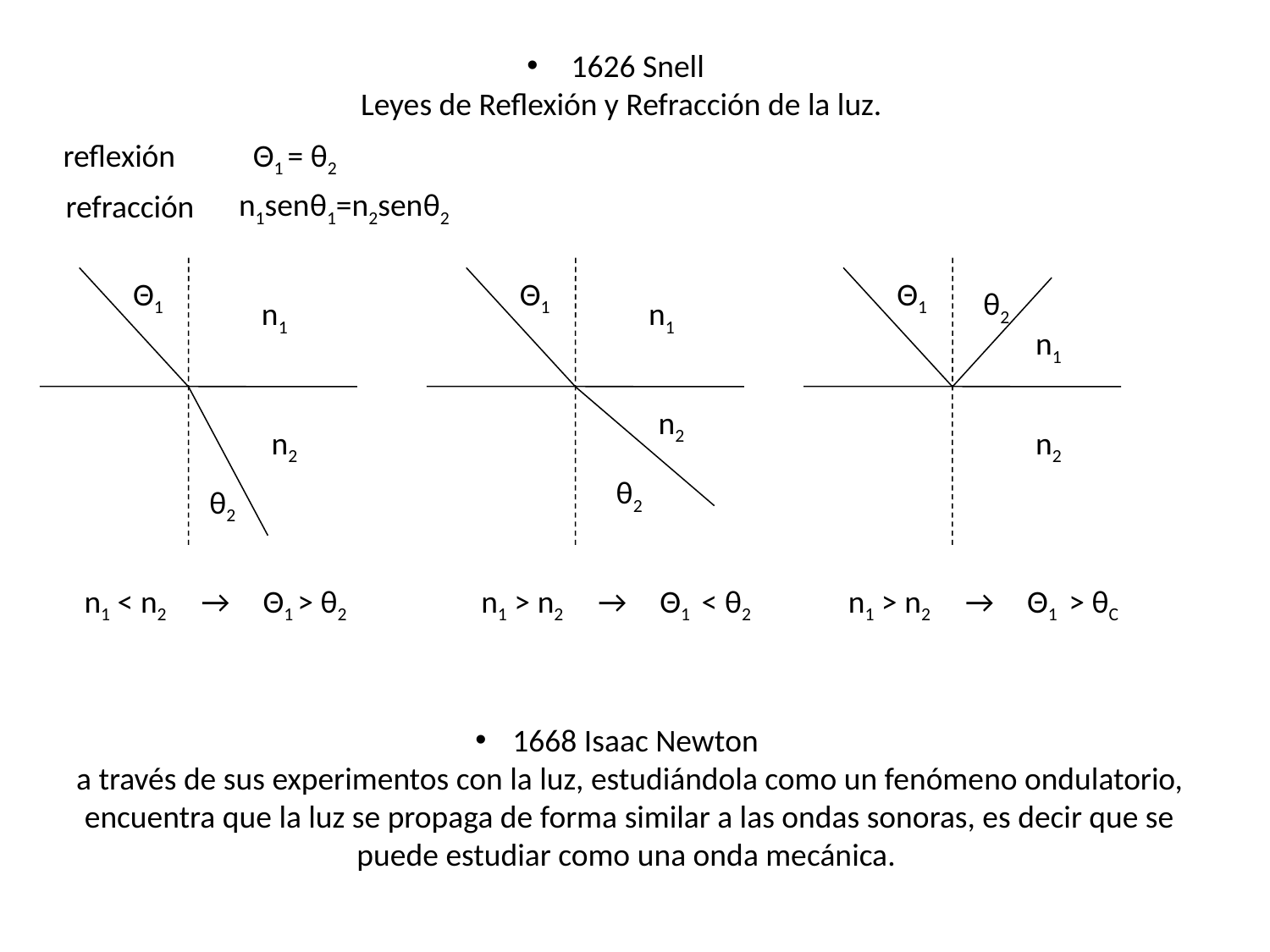

1626 Snell
Leyes de Reflexión y Refracción de la luz.
reflexión
Θ1 = θ2
n1senθ1=n2senθ2
refracción
Θ1
Θ1
Θ1
 θ2
n1
n1
n1
n2
n2
n2
 θ2
 θ2
n1 < n2
→
Θ1 > θ2
n1 > n2
→
Θ1  < θ2
n1 > n2
→
Θ1  > θC
 1668 Isaac Newton
a través de sus experimentos con la luz, estudiándola como un fenómeno ondulatorio, encuentra que la luz se propaga de forma similar a las ondas sonoras, es decir que se puede estudiar como una onda mecánica.